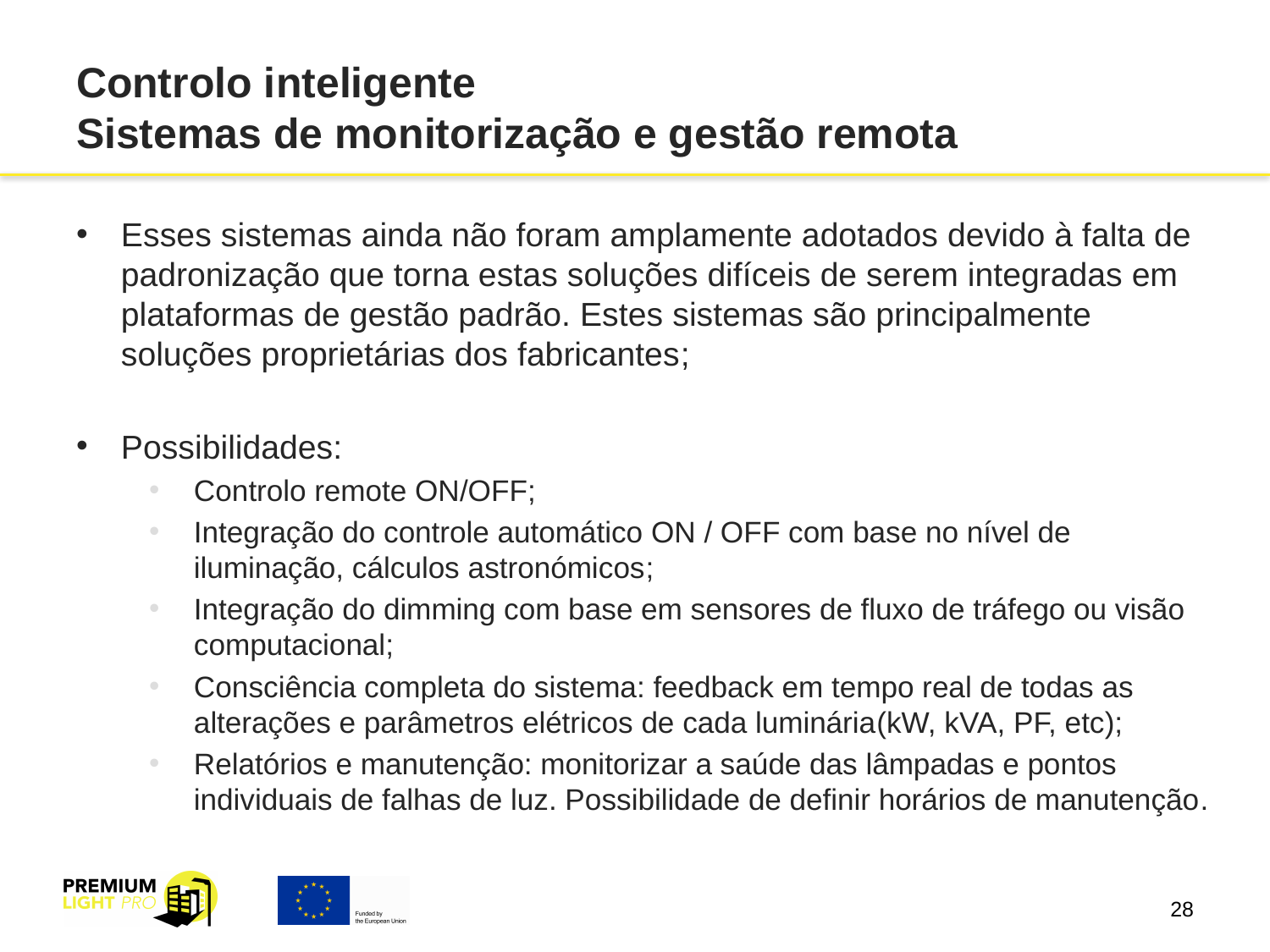

# Controlo inteligente Sistemas de monitorização e gestão remota
Esses sistemas ainda não foram amplamente adotados devido à falta de padronização que torna estas soluções difíceis de serem integradas em plataformas de gestão padrão. Estes sistemas são principalmente soluções proprietárias dos fabricantes;

Possibilidades:
Controlo remote ON/OFF;
Integração do controle automático ON / OFF com base no nível de iluminação, cálculos astronómicos;
Integração do dimming com base em sensores de fluxo de tráfego ou visão computacional;
Consciência completa do sistema: feedback em tempo real de todas as alterações e parâmetros elétricos de cada luminária(kW, kVA, PF, etc);
Relatórios e manutenção: monitorizar a saúde das lâmpadas e pontos individuais de falhas de luz. Possibilidade de definir horários de manutenção.